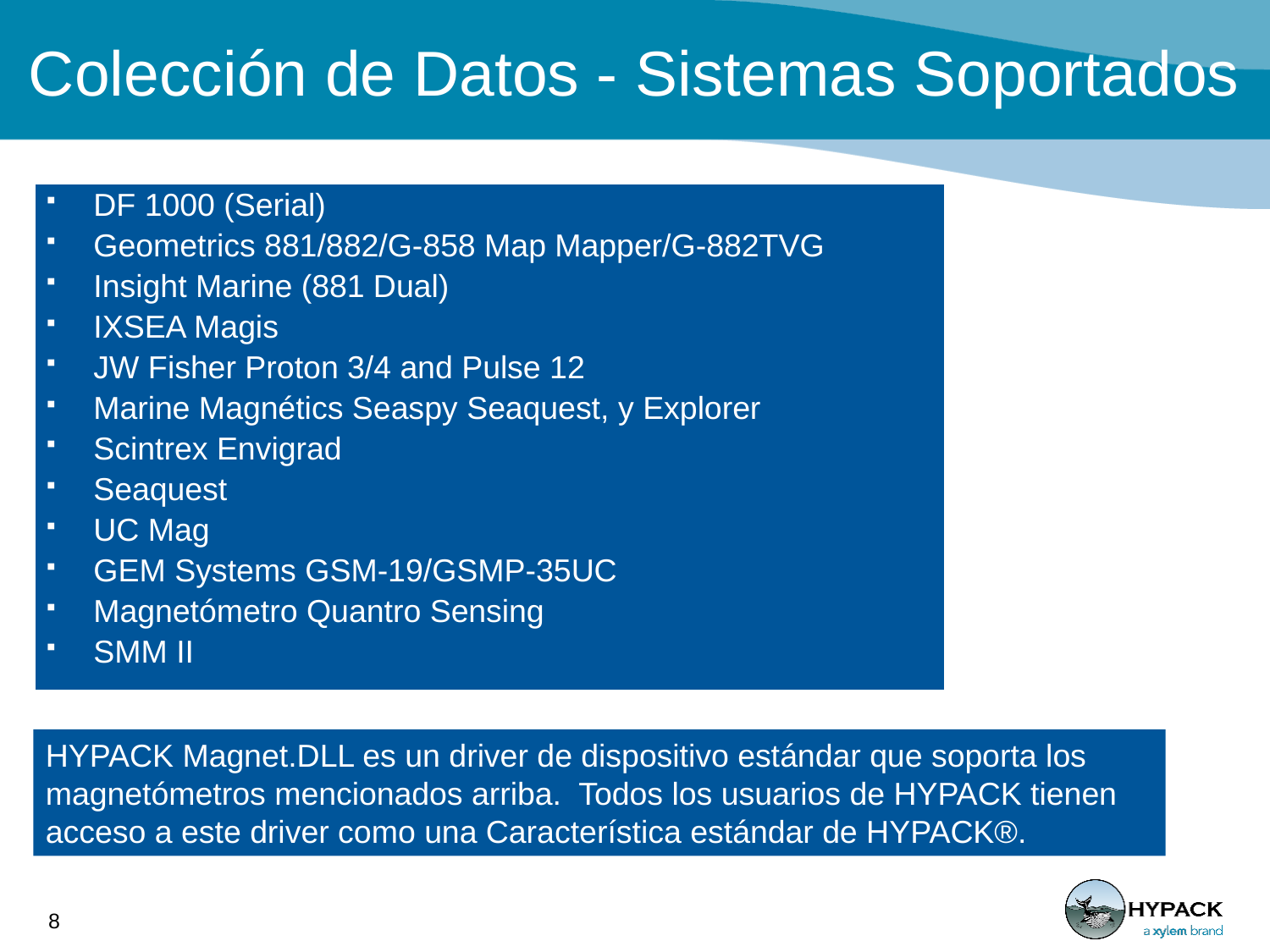

Colección de Datos - Sistemas Soportados
DF 1000 (Serial)
Geometrics 881/882/G-858 Map Mapper/G-882TVG
Insight Marine (881 Dual)
IXSEA Magis
JW Fisher Proton 3/4 and Pulse 12
Marine Magnétics Seaspy Seaquest, y Explorer
Scintrex Envigrad
Seaquest
UC Mag
GEM Systems GSM-19/GSMP-35UC
Magnetómetro Quantro Sensing
SMM II
HYPACK Magnet.DLL es un driver de dispositivo estándar que soporta los magnetómetros mencionados arriba.  Todos los usuarios de HYPACK tienen acceso a este driver como una Característica estándar de HYPACK®.
8